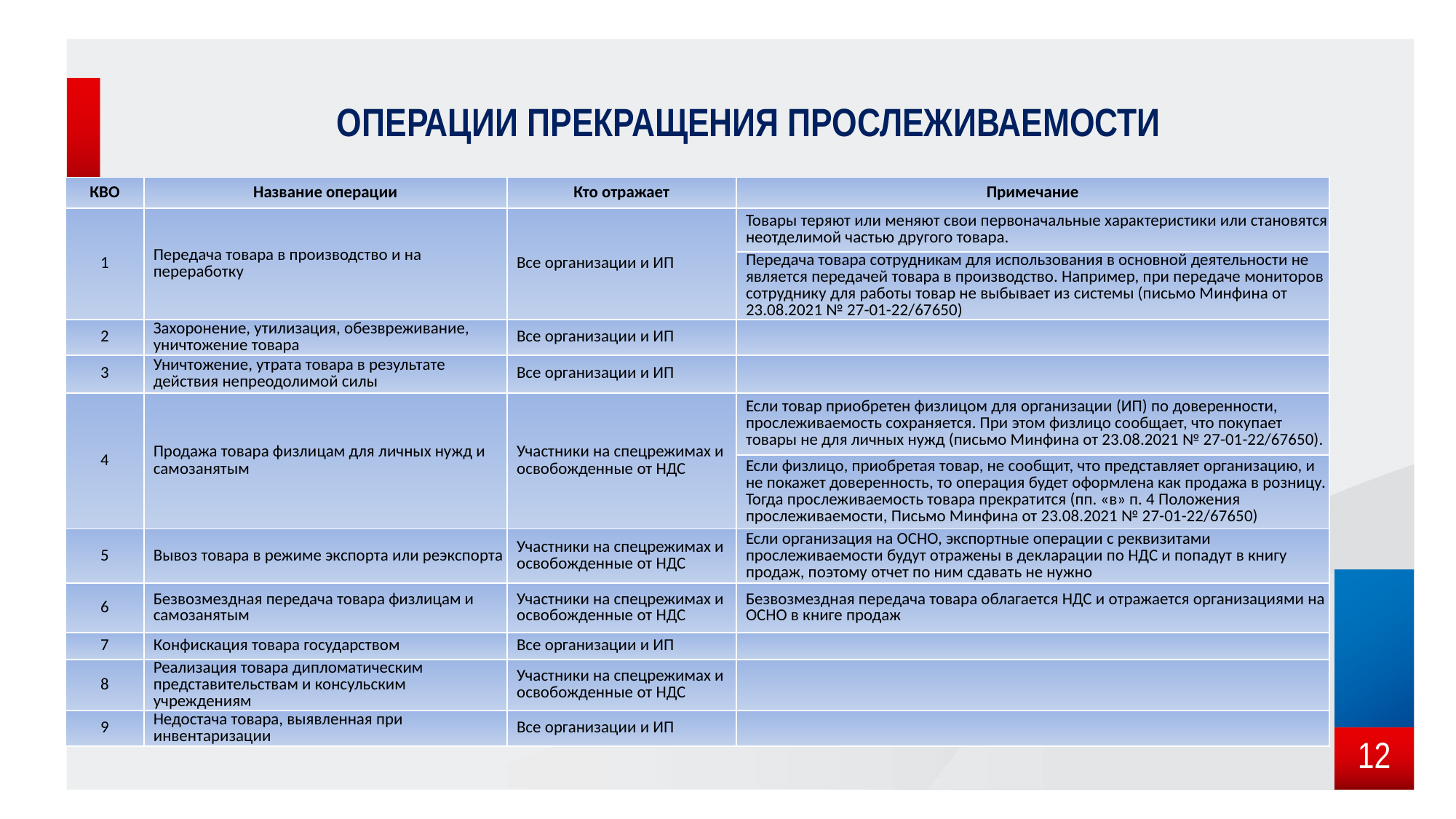

# Операции прекращения прослеживаемости
| КВО | Название операции | Кто отражает | Примечание |
| --- | --- | --- | --- |
| 1 | Передача товара в производство и на переработку | Все организации и ИП | Товары теряют или меняют свои первоначальные характеристики или становятся неотделимой частью другого товара. |
|  |  |  | Передача товара сотрудникам для использования в основной деятельности не является передачей товара в производство. Например, при передаче мониторов сотруднику для работы товар не выбывает из системы (письмо Минфина от 23.08.2021 № 27-01-22/67650) |
| 2 | Захоронение, утилизация, обезвреживание, уничтожение товара | Все организации и ИП |  |
| 3 | Уничтожение, утрата товара в результате действия непреодолимой силы | Все организации и ИП |  |
| 4 | Продажа товара физлицам для личных нужд и самозанятым | Участники на спецрежимах и освобожденные от НДС | Если товар приобретен физлицом для организации (ИП) по доверенности, прослеживаемость сохраняется. При этом физлицо сообщает, что покупает товары не для личных нужд (письмо Минфина от 23.08.2021 № 27-01-22/67650). |
|  |  |  | Если физлицо, приобретая товар, не сообщит, что представляет организацию, и не покажет доверенность, то операция будет оформлена как продажа в розницу. Тогда прослеживаемость товара прекратится (пп. «в» п. 4 Положения прослеживаемости, Письмо Минфина от 23.08.2021 № 27-01-22/67650) |
| 5 | Вывоз товара в режиме экспорта или реэкспорта | Участники на спецрежимах и освобожденные от НДС | Если организация на ОСНО, экспортные операции с реквизитами прослеживаемости будут отражены в декларации по НДС и попадут в книгу продаж, поэтому отчет по ним сдавать не нужно |
| 6 | Безвозмездная передача товара физлицам и самозанятым | Участники на спецрежимах и освобожденные от НДС | Безвозмездная передача товара облагается НДС и отражается организациями на ОСНО в книге продаж |
| 7 | Конфискация товара государством | Все организации и ИП |  |
| 8 | Реализация товара дипломатическим представительствам и консульским учреждениям | Участники на спецрежимах и освобожденные от НДС |  |
| 9 | Недостача товара, выявленная при инвентаризации | Все организации и ИП |  |
12